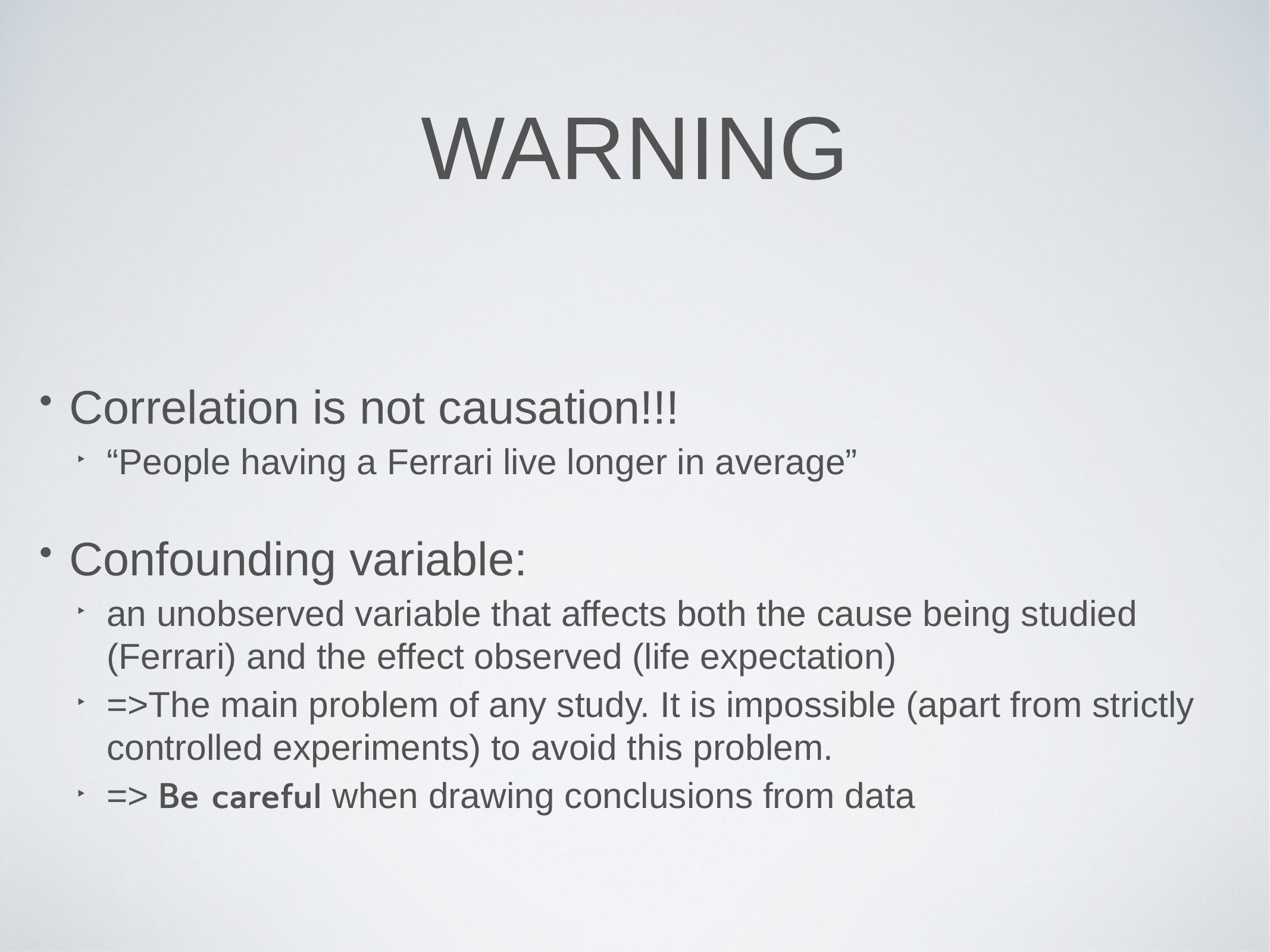

# WARNING
Correlation is not causation!!!
“People having a Ferrari live longer in average”
Confounding variable:
an unobserved variable that affects both the cause being studied (Ferrari) and the effect observed (life expectation)
=>The main problem of any study. It is impossible (apart from strictly controlled experiments) to avoid this problem.
=> Be careful when drawing conclusions from data